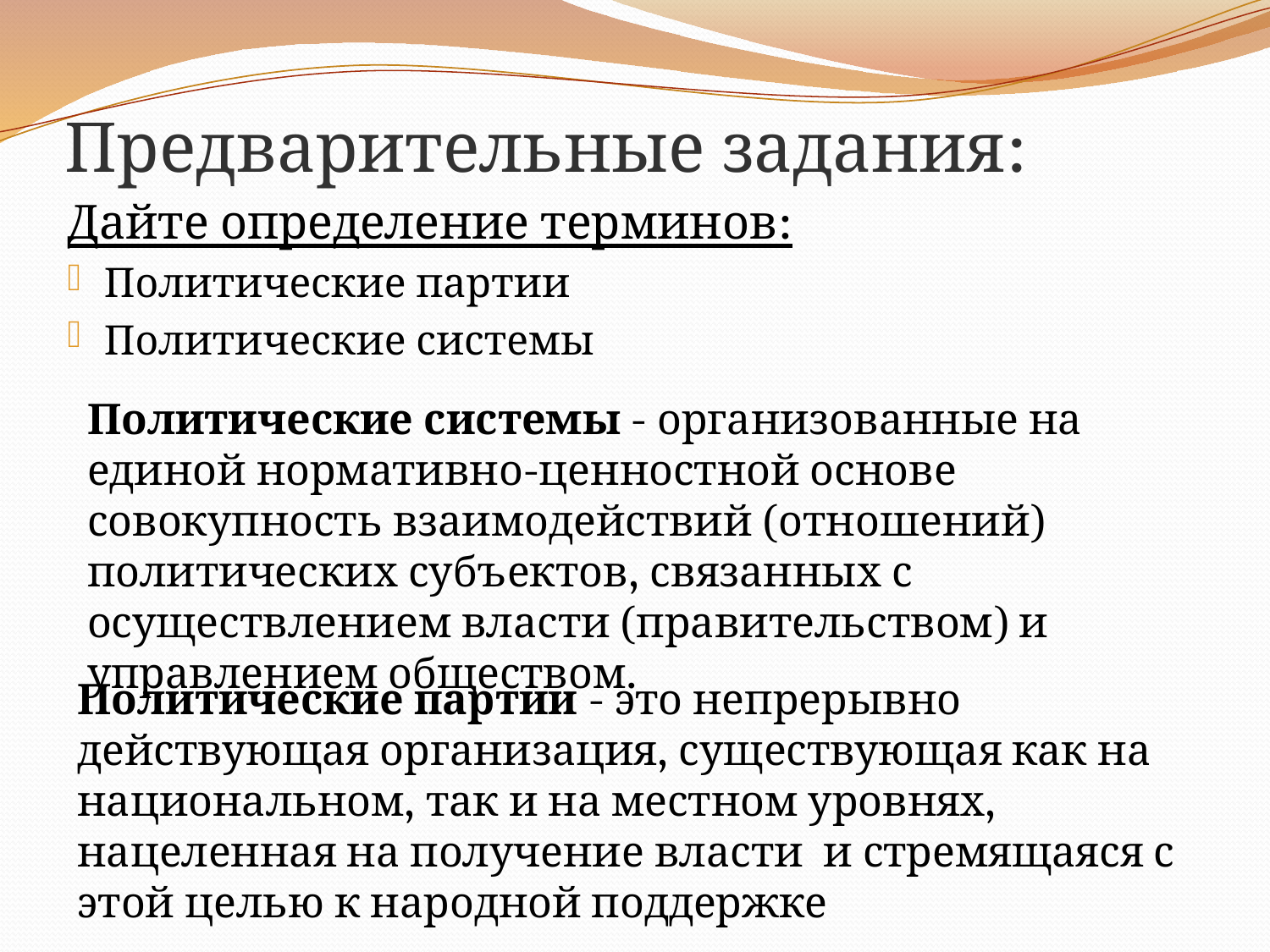

# Предварительные задания:
Дайте определение терминов:
Политические партии
Политические системы

Политические системы - организованные на единой нормативно-ценностной основе совокупность взаимодействий (отношений) политических субъектов, связанных с осуществлением власти (правительством) и управлением обществом.
Политические партии - это непрерывно действующая организация, существующая как на национальном, так и на местном уровнях, нацеленная на получение власти  и стремящаяся с этой целью к народной поддержке